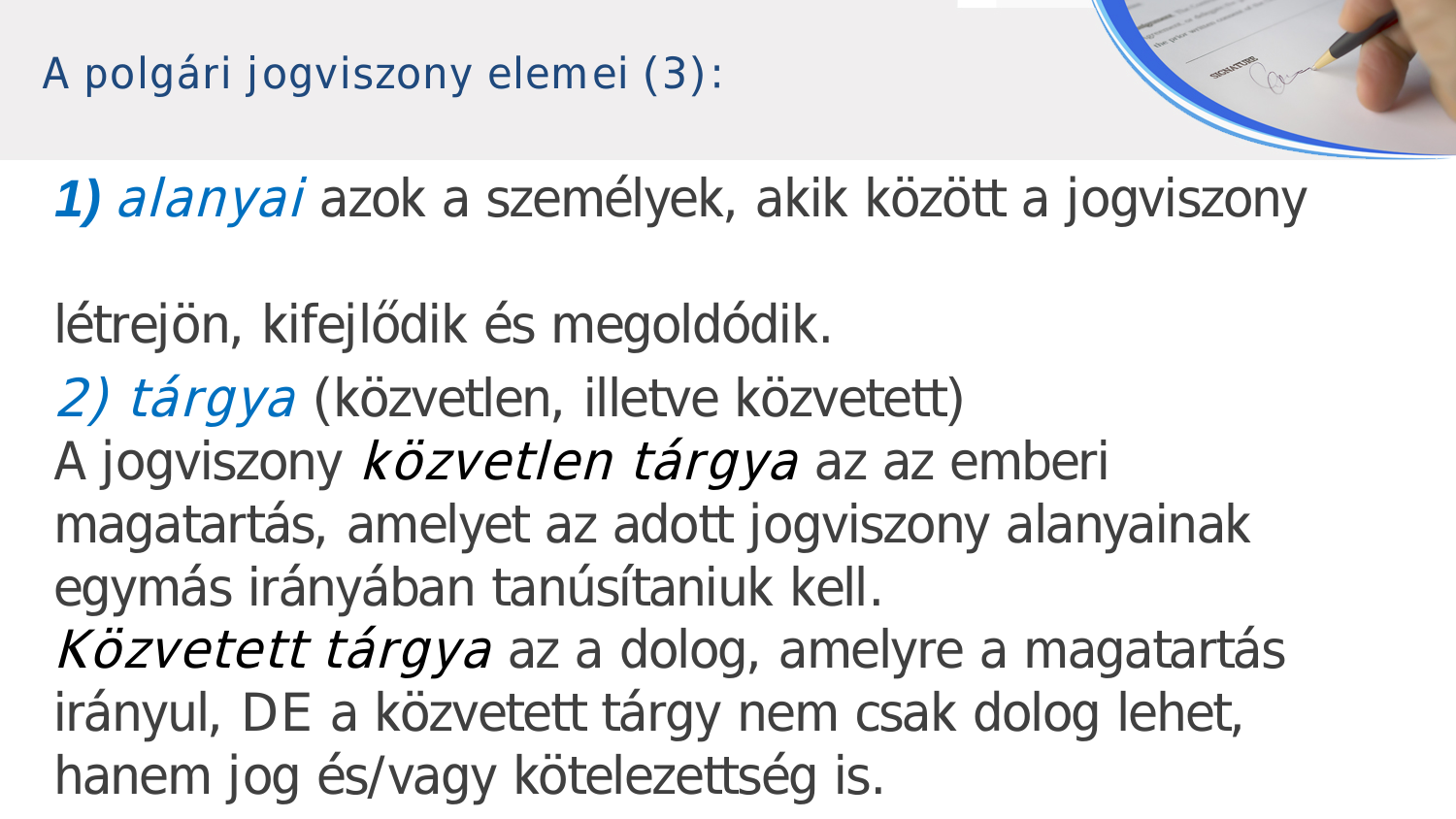

A polgári jogviszony elemei (3):
1) alanyai azok a személyek, akik között a jogviszony
létrejön, kifejlődik és megoldódik.
2) tárgya (közvetlen, illetve közvetett)
A jogviszony közvetlen tárgya az az emberi
magatartás, amelyet az adott jogviszony alanyainak
egymás irányában tanúsítaniuk kell.
Közvetett tárgya az a dolog, amelyre a magatartás
irányul, DE a közvetett tárgy nem csak dolog lehet,
hanem jog és/vagy kötelezettség is.